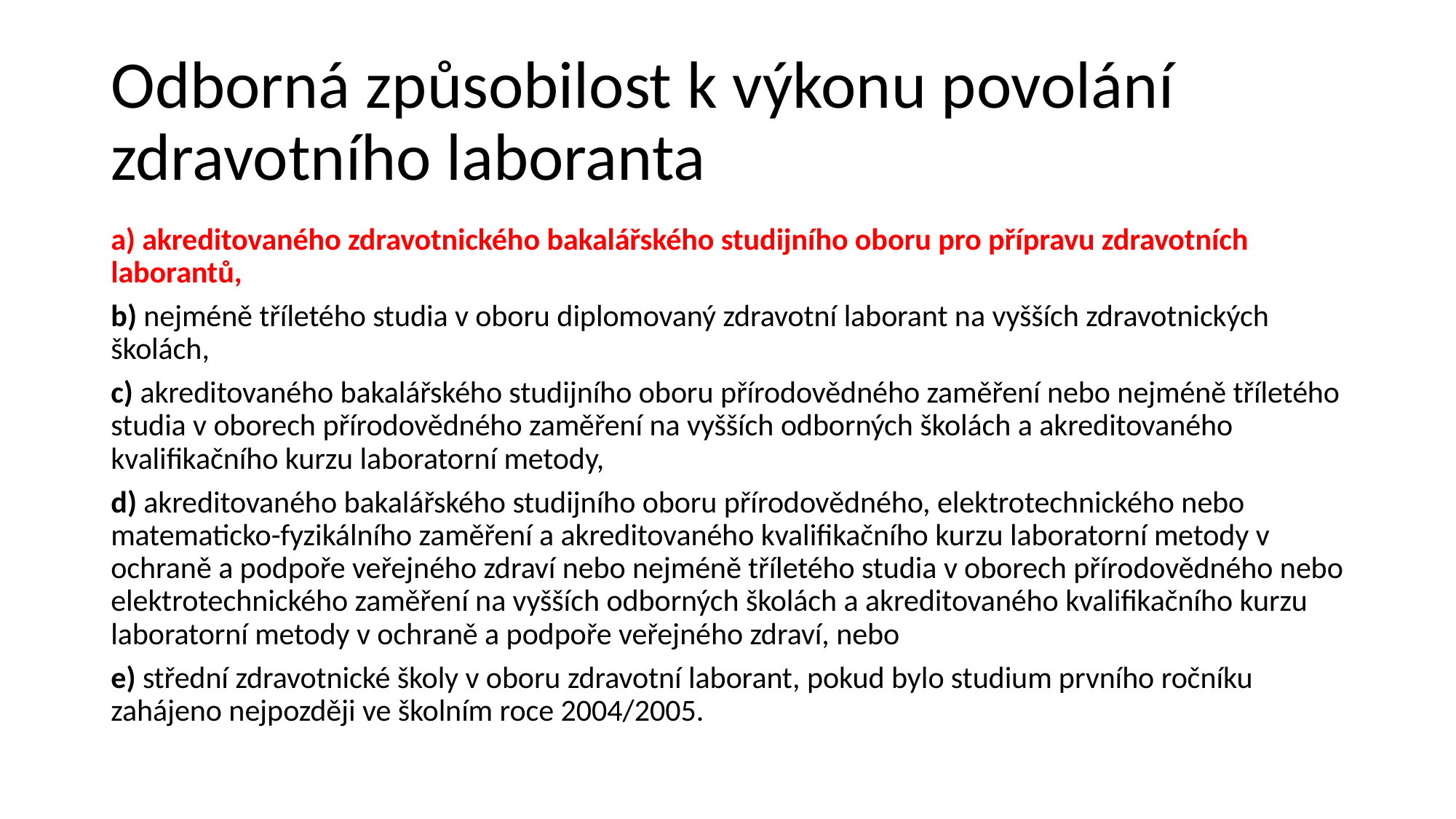

# Odborná způsobilost k výkonu povolání zdravotního laboranta
a) akreditovaného zdravotnického bakalářského studijního oboru pro přípravu zdravotních laborantů,
b) nejméně tříletého studia v oboru diplomovaný zdravotní laborant na vyšších zdravotnických školách,
c) akreditovaného bakalářského studijního oboru přírodovědného zaměření nebo nejméně tříletého studia v oborech přírodovědného zaměření na vyšších odborných školách a akreditovaného kvalifikačního kurzu laboratorní metody,
d) akreditovaného bakalářského studijního oboru přírodovědného, elektrotechnického nebo matematicko-fyzikálního zaměření a akreditovaného kvalifikačního kurzu laboratorní metody v ochraně a podpoře veřejného zdraví nebo nejméně tříletého studia v oborech přírodovědného nebo elektrotechnického zaměření na vyšších odborných školách a akreditovaného kvalifikačního kurzu laboratorní metody v ochraně a podpoře veřejného zdraví, nebo
e) střední zdravotnické školy v oboru zdravotní laborant, pokud bylo studium prvního ročníku zahájeno nejpozději ve školním roce 2004/2005.